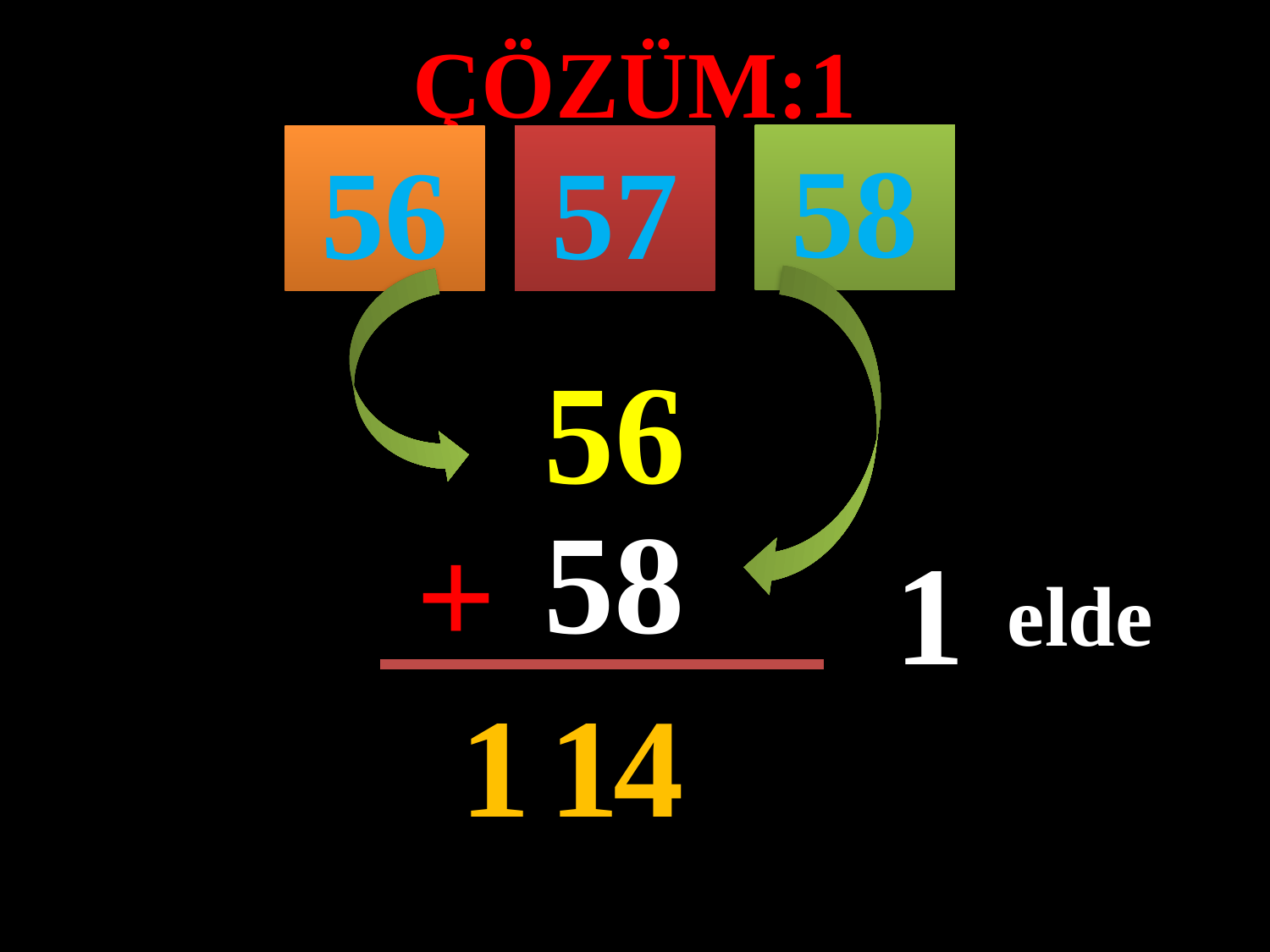

ÇÖZÜM:1
58
56
57
#

56

58
+
1
elde
1
1
4